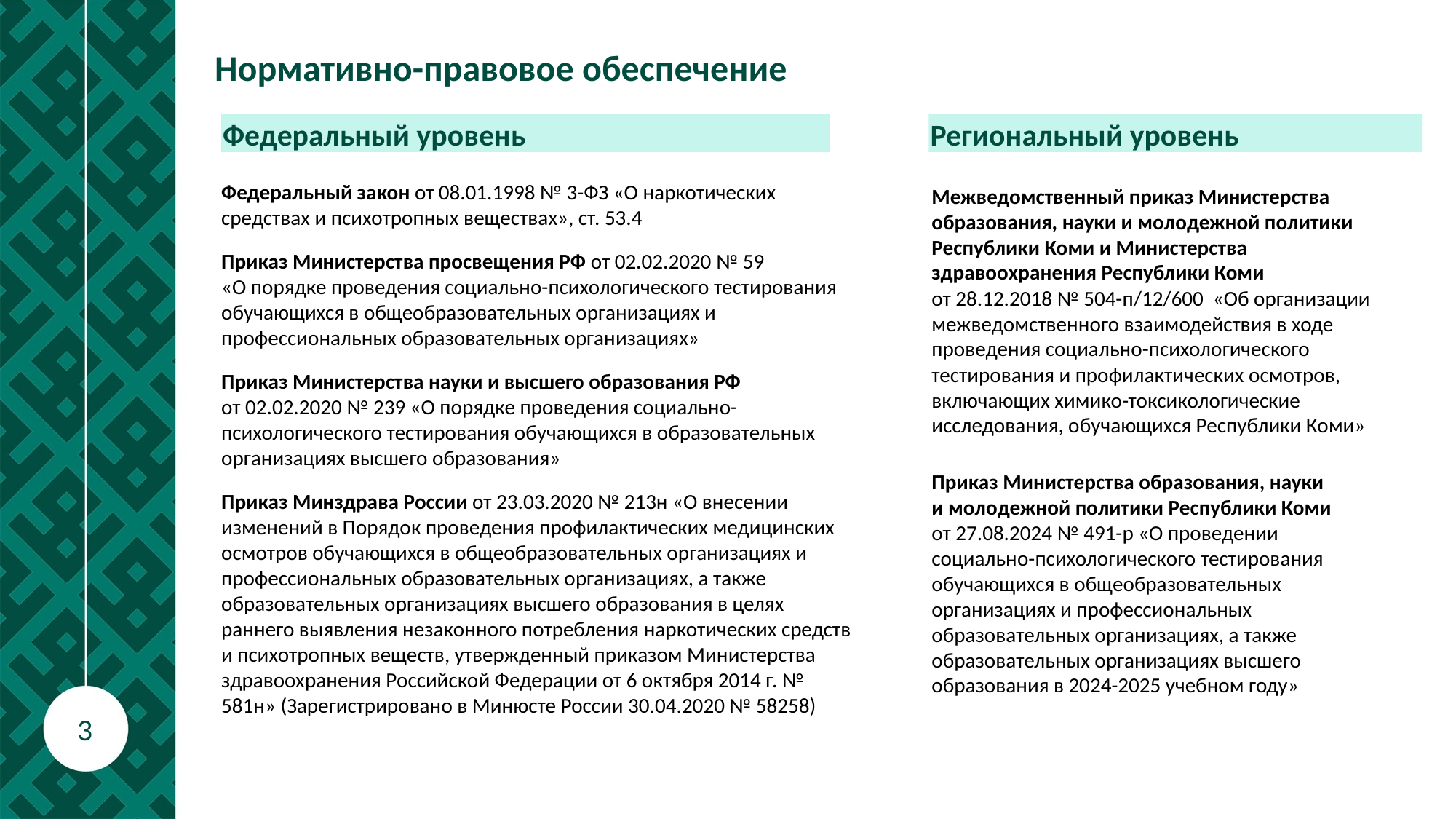

# Нормативно-правовое обеспечение
Федеральный уровень
Региональный уровень
Федеральный закон от 08.01.1998 № 3-ФЗ «О наркотических средствах и психотропных веществах», ст. 53.4
Приказ Министерства просвещения РФ от 02.02.2020 № 59
«О порядке проведения социально-психологического тестирования обучающихся в общеобразовательных организациях и профессиональных образовательных организациях»
Приказ Министерства науки и высшего образования РФ
от 02.02.2020 № 239 «О порядке проведения социально-психологического тестирования обучающихся в образовательных организациях высшего образования»
Приказ Минздрава России от 23.03.2020 № 213н «О внесении изменений в Порядок проведения профилактических медицинских осмотров обучающихся в общеобразовательных организациях и профессиональных образовательных организациях, а также образовательных организациях высшего образования в целях раннего выявления незаконного потребления наркотических средств и психотропных веществ, утвержденный приказом Министерства здравоохранения Российской Федерации от 6 октября 2014 г. № 581н» (Зарегистрировано в Минюсте России 30.04.2020 № 58258)
Межведомственный приказ Министерства образования, науки и молодежной политики Республики Коми и Министерства здравоохранения Республики Коми
от 28.12.2018 № 504-п/12/600  «Об организации межведомственного взаимодействия в ходе проведения социально-психологического тестирования и профилактических осмотров, включающих химико-токсикологические исследования, обучающихся Республики Коми»

Приказ Министерства образования, науки
и молодежной политики Республики Коми
от 27.08.2024 № 491-р «О проведении социально-психологического тестирования обучающихся в общеобразовательных организациях и профессиональных образовательных организациях, а также образовательных организациях высшего образования в 2024-2025 учебном году»
3